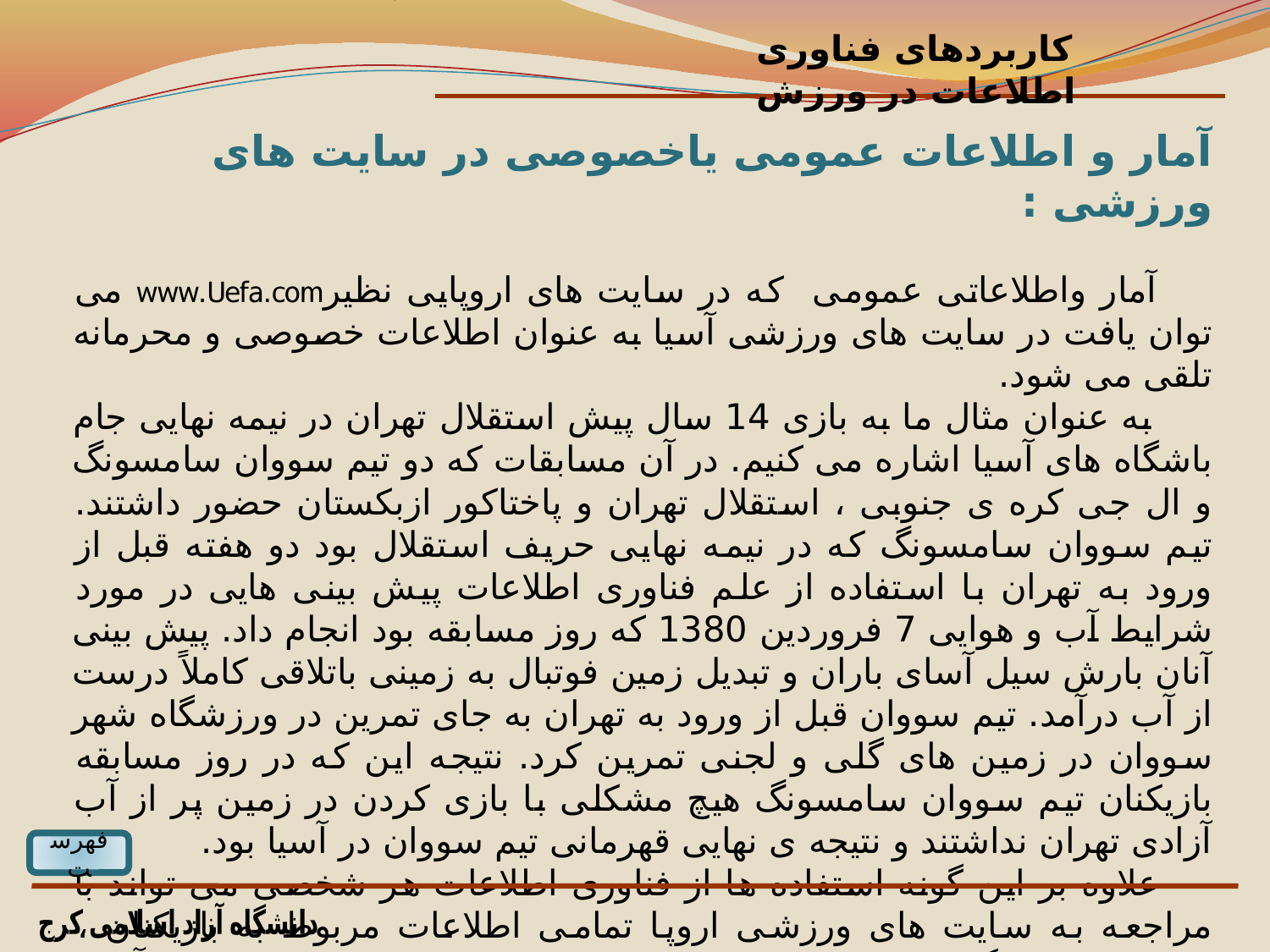

کاربردهای فناوری اطلاعات در ورزش

آمار و اطلاعات عمومی یاخصوصی در سایت های ورزشی :

    آمار واطلاعاتی عمومی  که در سایت های اروپایی نظیرwww.Uefa.com می توان یافت در سایت های ورزشی آسیا به عنوان اطلاعات خصوصی و محرمانه تلقی می شود.
     به عنوان مثال ما به بازی 14 سال پیش استقلال تهران در نیمه نهایی جام باشگاه های آسیا اشاره می کنیم. در آن مسابقات که دو تیم سووان سامسونگ و ال جی کره ی جنوبی ، استقلال تهران و پاختاکور ازبکستان حضور داشتند. تیم سووان سامسونگ که در نیمه نهایی حریف استقلال بود دو هفته قبل از ورود به تهران با استفاده از علم فناوری اطلاعات پیش بینی هایی در مورد شرایط آب و هوایی 7 فروردین 1380 که روز مسابقه بود انجام داد. پیش بینی آنان بارش سیل آسای باران و تبدیل زمین فوتبال به زمینی باتلاقی کاملاً درست از آب درآمد. تیم سووان قبل از ورود به تهران به جای تمرین در ورزشگاه شهر سووان در زمین های گلی و لجنی تمرین کرد. نتیجه این که در روز مسابقه بازیکنان تیم سووان سامسونگ هیچ مشکلی با بازی کردن در زمین پر از آب آزادی تهران نداشتند و نتیجه ی نهایی قهرمانی تیم سووان در آسیا بود.
    علاوه بر این گونه استفاده ها از فناوری اطلاعات هر شخصی می تواند با مراجعه به سایت های ورزشی اروپا تمامی اطلاعات مربوط به بازیکنان ، مربیان ، ورزشگاه ها ، تعداد تماشاچیان ، نحوه ی بلیط فروشی ، شرایط آب و هوایی روز مسابقه و غیره را بدست آورد که البته بدست آوردن این اطلاعات در آسیا به سادگی و گستردگی اروپا نیست.

فهرست

دانشگاه آزاد اسلامی کرج